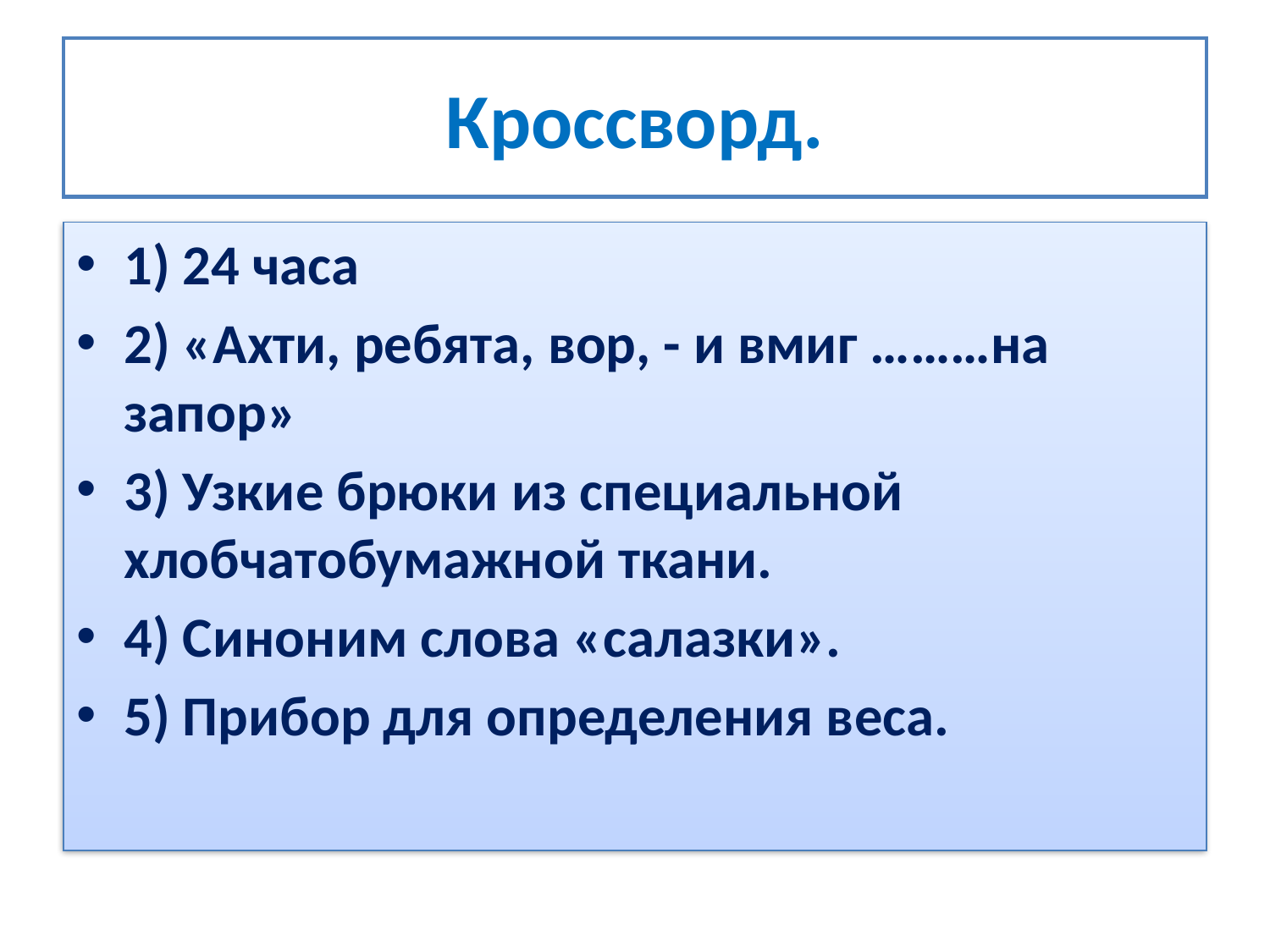

# Кроссворд.
1) 24 часа
2) «Ахти, ребята, вор, - и вмиг ………на запор»
3) Узкие брюки из специальной хлобчатобумажной ткани.
4) Синоним слова «салазки».
5) Прибор для определения веса.